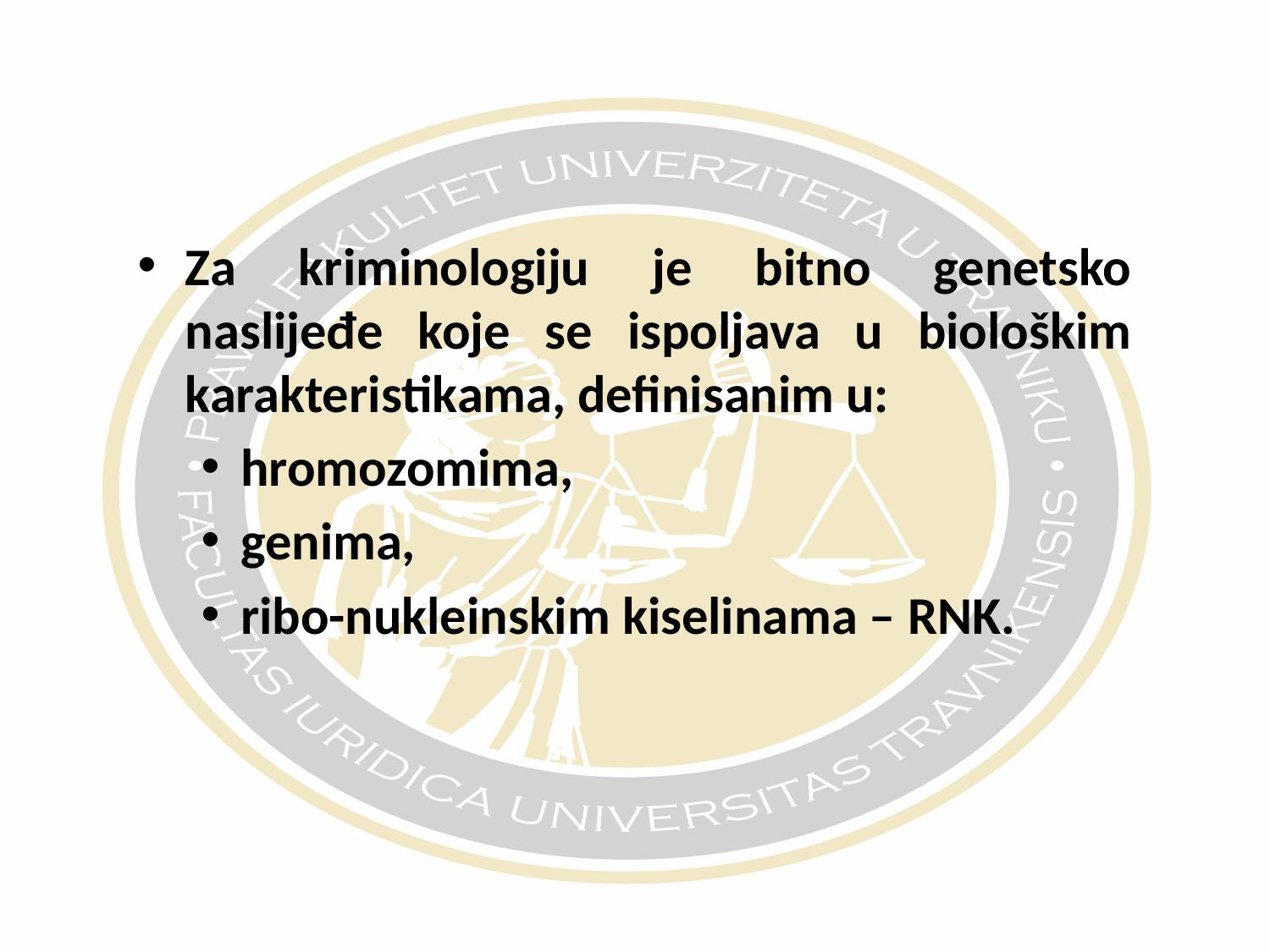

#
Za kriminologiju je bitno genetsko naslijeđe koje se ispoljava u biološkim karakteristikama, definisanim u:
hromozomima,
genima,
ribo-nukleinskim kiselinama – RNK.